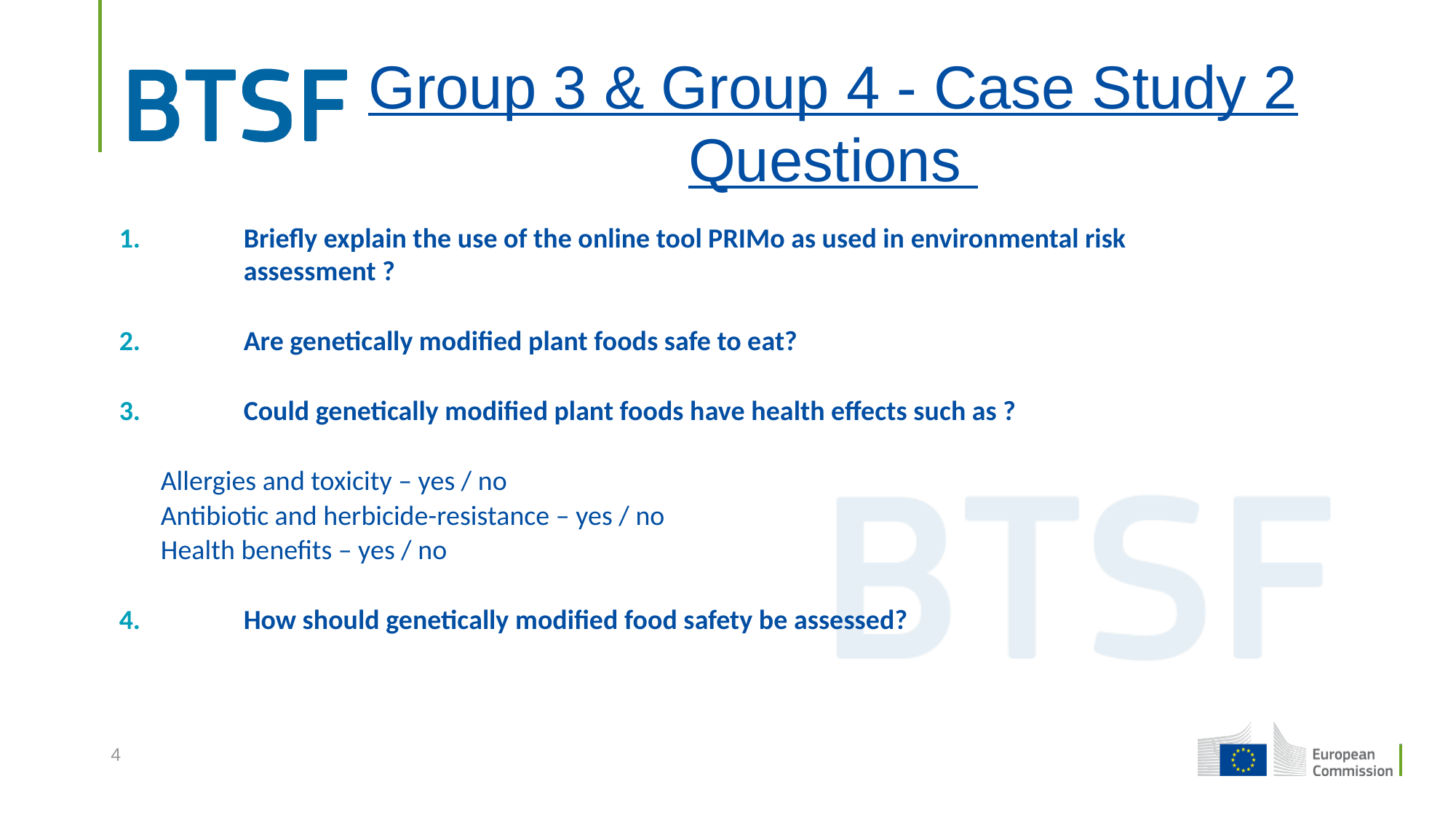

Group 3 & Group 4 - Case Study 2 Questions

Briefly explain the use of the online tool PRIMo as used in environmental risk assessment ?

Are genetically modified plant foods safe to eat?

Could genetically modified plant foods have health effects such as ?

Allergies and toxicity – yes / no
Antibiotic and herbicide-resistance – yes / no
Health benefits – yes / no

How should genetically modified food safety be assessed?

4